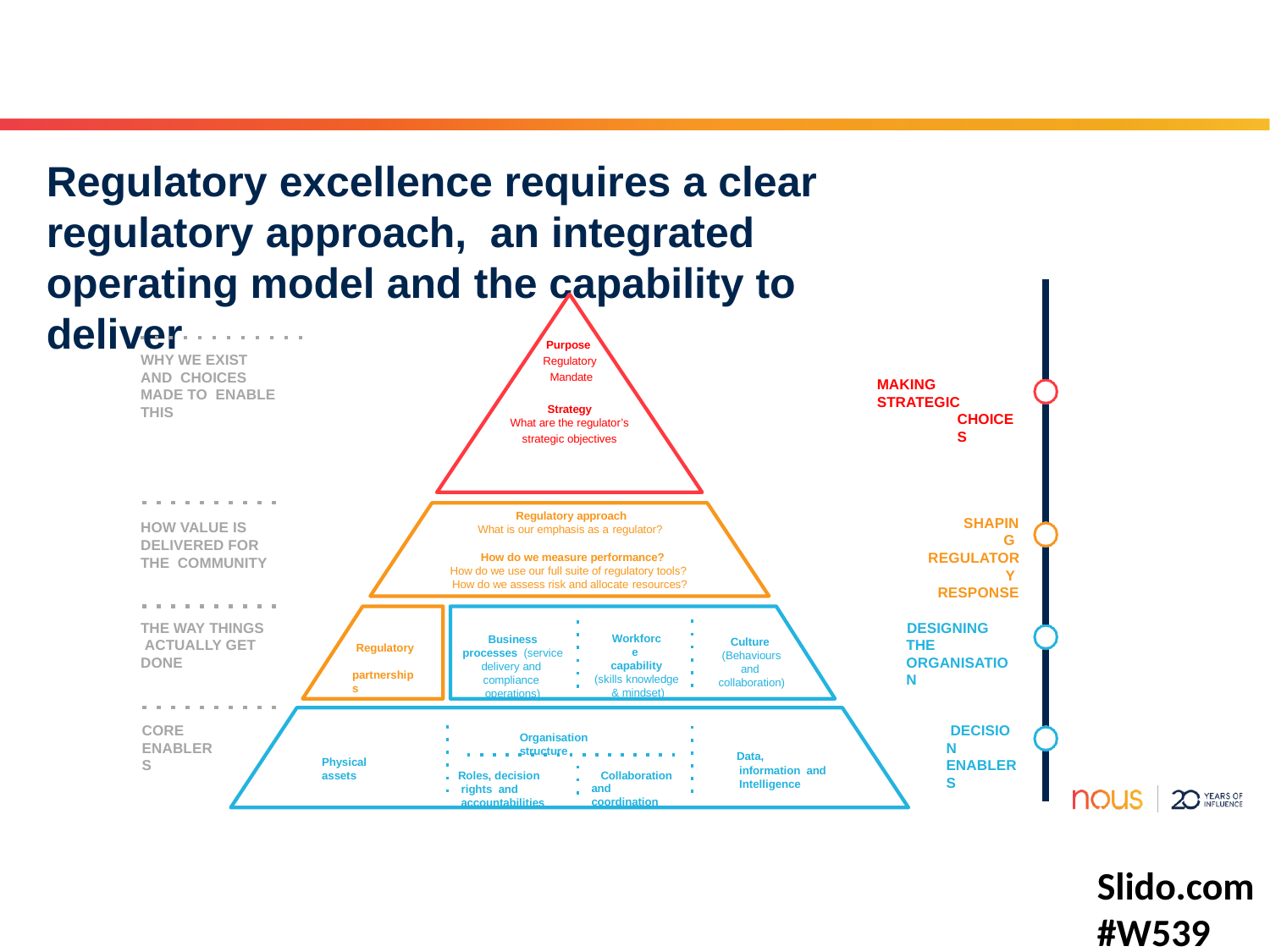

# Regulatory excellence requires a clear regulatory approach,  an integrated operating model and the capability to deliver

Purpose  Regulatory  Mandate

WHY WE EXIST AND  CHOICES MADE TO  ENABLE THIS
MAKING STRATEGIC
CHOICES

Strategy
What are the regulator’s
strategic objectives

Regulatory approach
What is our emphasis as a regulator?

How do we measure performance?
How do we use our full suite of regulatory tools?  How do we assess risk and allocate resources?
SHAPING  REGULATORY  RESPONSE
HOW VALUE IS  DELIVERED FOR THE  COMMUNITY

THE WAY THINGS  ACTUALLY GET  DONE
DESIGNING THE  ORGANISATION

Workforce  capability
(skills knowledge  & mindset)
Business processes  (service delivery and  compliance  operations)
Culture  (Behaviours and  collaboration)
Regulatory  partnerships

CORE  ENABLERS
DECISION  ENABLERS

Organisation structure
Data, information  and Intelligence
Physical assets

Collaboration  and coordination
Roles, decision rights  and accountabilities

Slido.com #W539